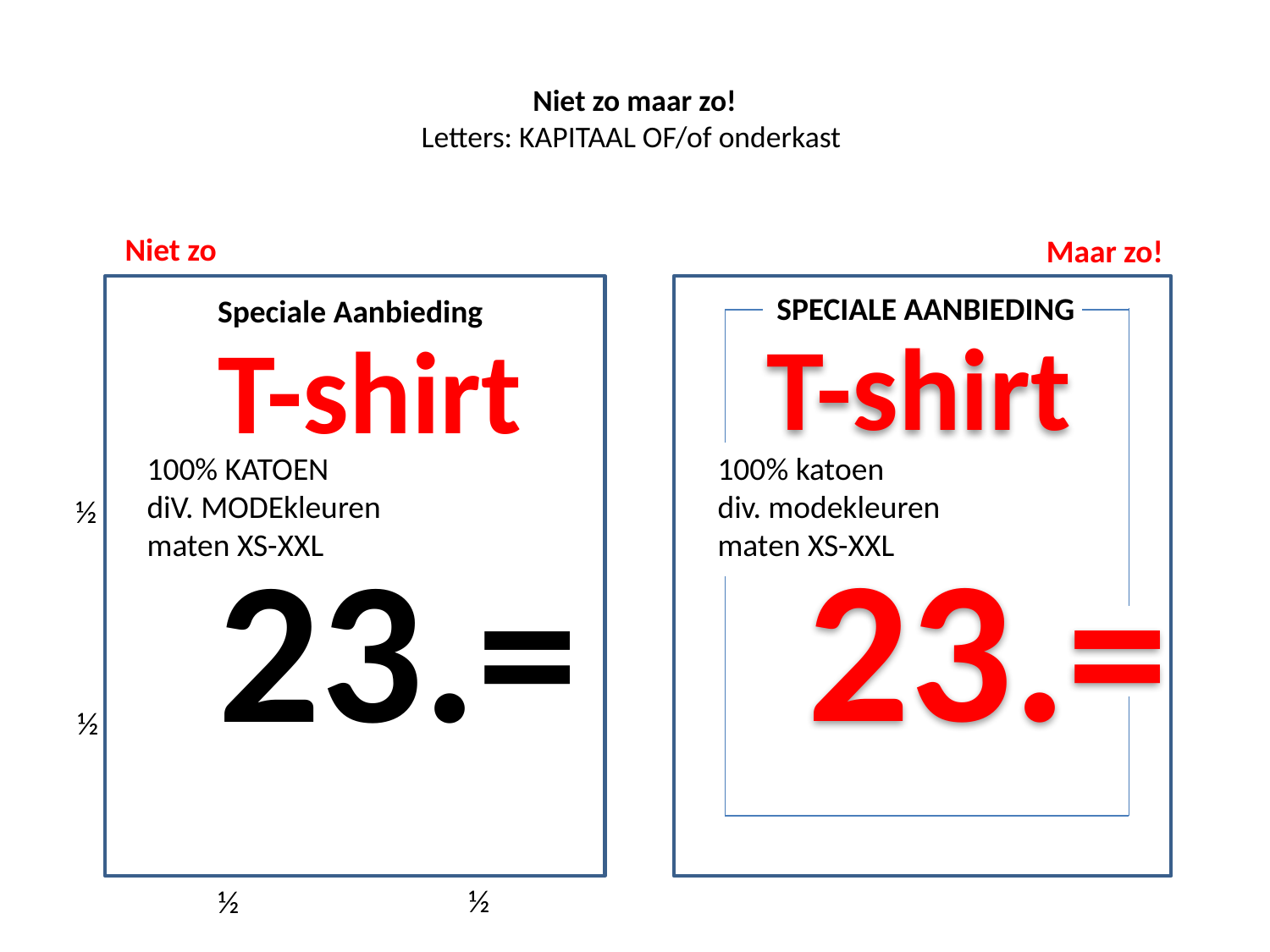

# Niet zo maar zo! Letters: KAPITAAL OF/of onderkast

Niet zo
Maar zo!
½

SPECIALE AANBIEDING
Speciale Aanbieding
	T-shirt
T-shirt
100% KATOEN
diV. MODEkleuren
maten XS-XXL
100% katoen
div. modekleuren
maten XS-XXL
½
23.=
23.=
½
½
½